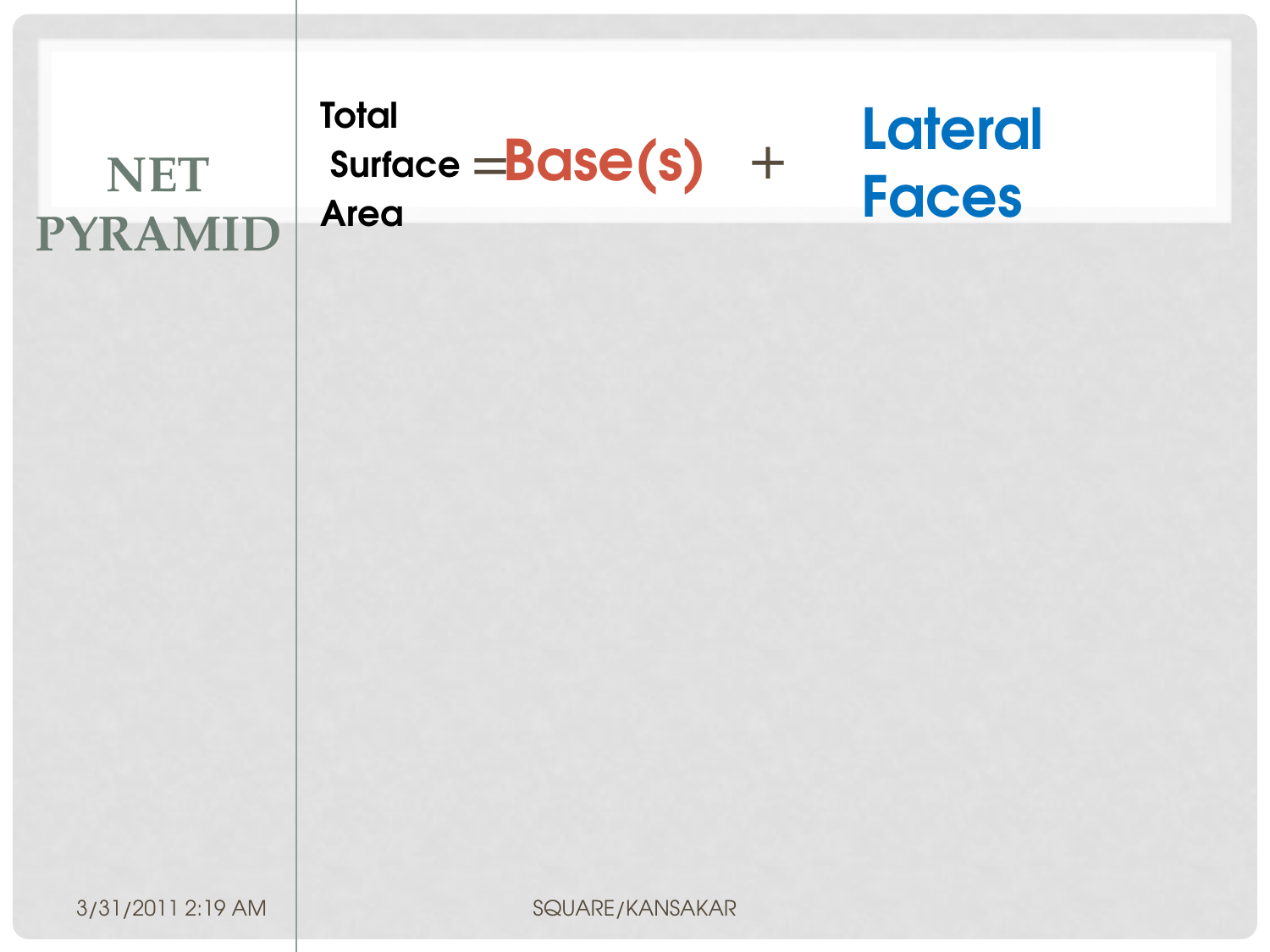

# Net pyramid
Lateral Faces
Total
 Surface
Area
+
=
Base(s)
3/31/2011 2:19 AM
SQUARE/KANSAKAR